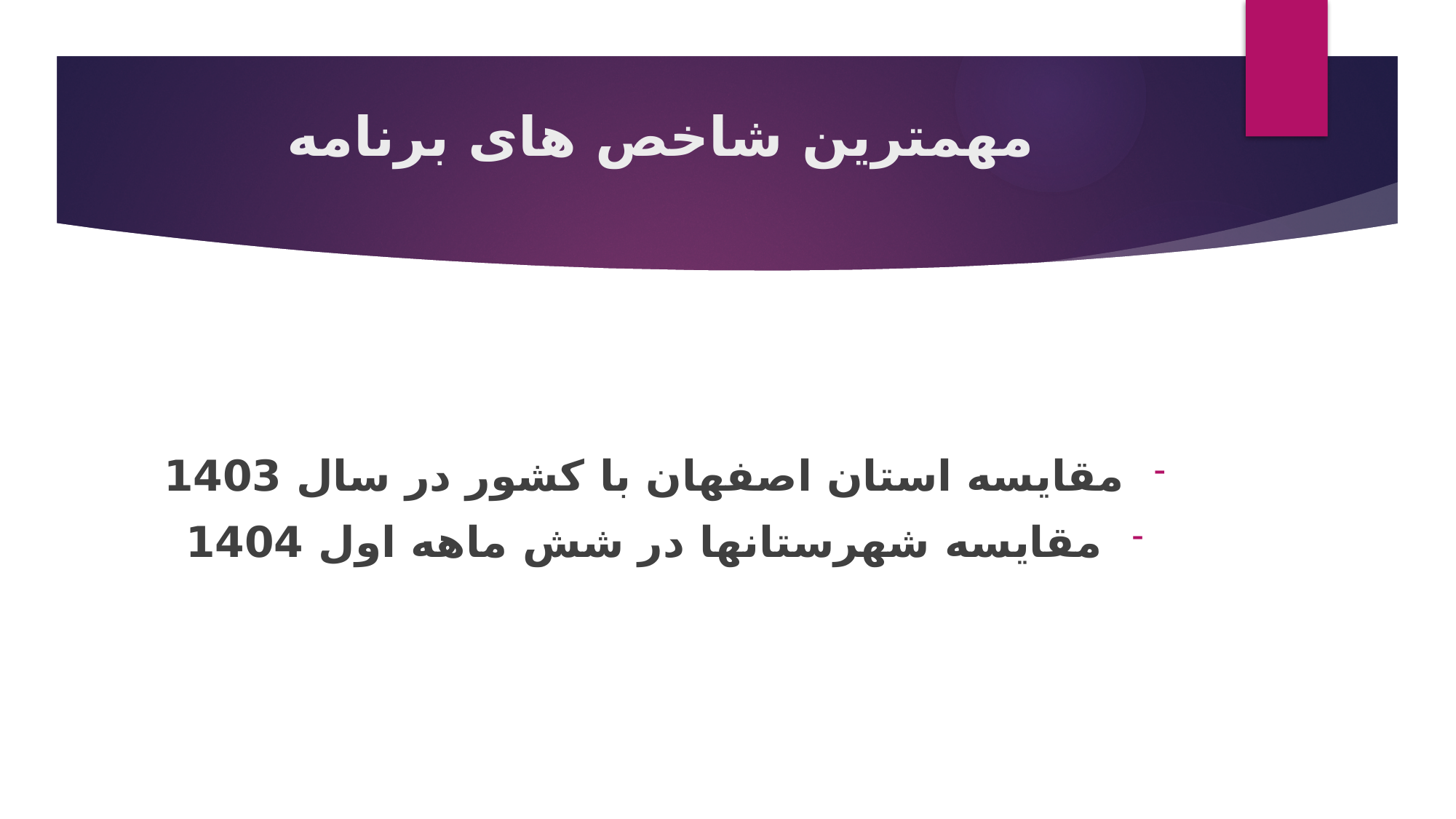

# مهمترین شاخص های برنامه

مقایسه استان اصفهان با کشور در سال 1403
مقایسه شهرستانها در شش ماهه اول 1404